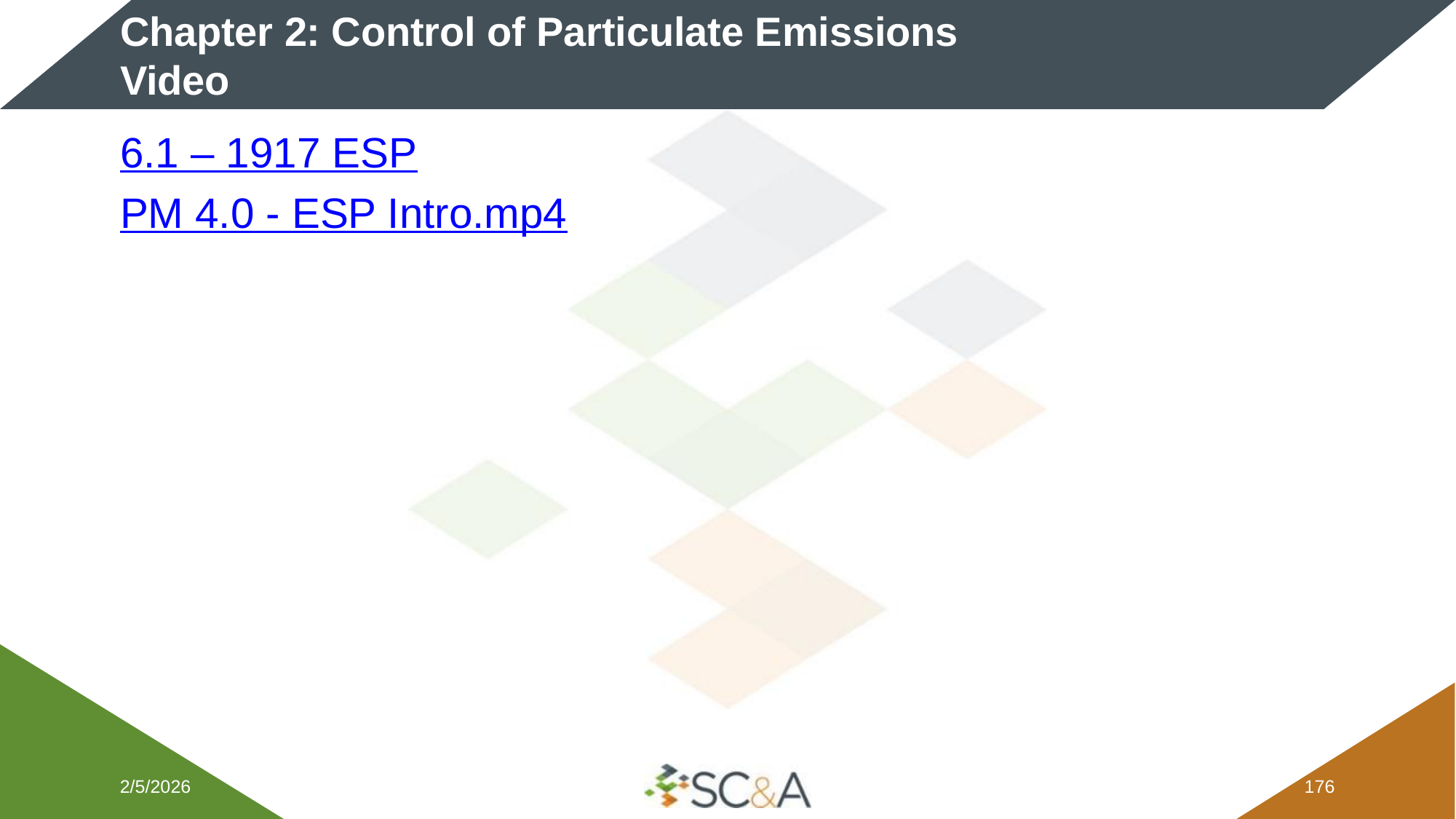

# Chapter 2: Control of Particulate Emissions Video
6.1 – 1917 ESP
PM 4.0 - ESP Intro.mp4
2/5/2026
176